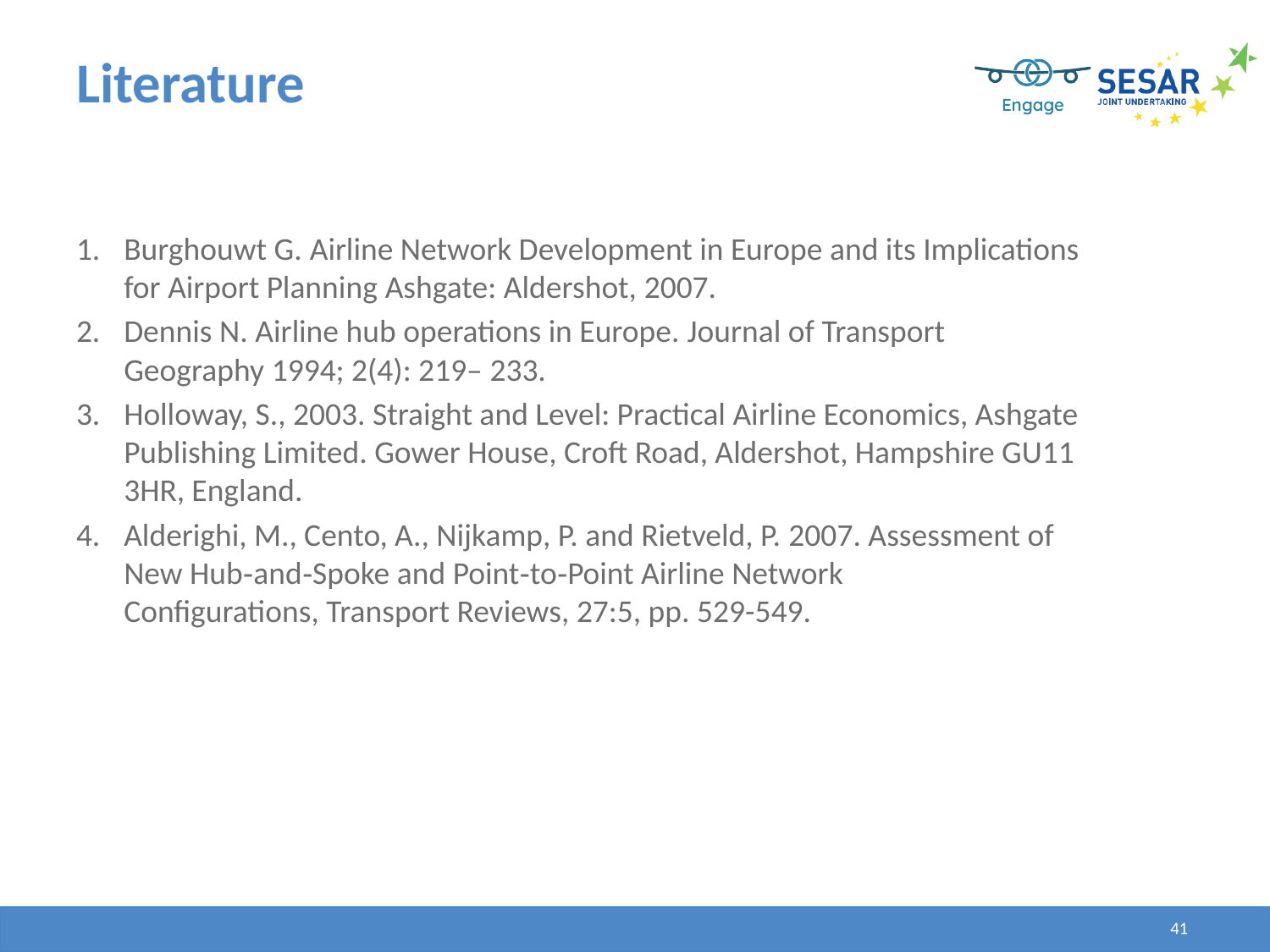

# Literature
Burghouwt G. Airline Network Development in Europe and its Implications for Airport Planning Ashgate: Aldershot, 2007.
Dennis N. Airline hub operations in Europe. Journal of Transport Geography 1994; 2(4): 219– 233.
Holloway, S., 2003. Straight and Level: Practical Airline Economics, Ashgate Publishing Limited. Gower House, Croft Road, Aldershot, Hampshire GU11 3HR, England.
Alderighi, M., Cento, A., Nijkamp, P. and Rietveld, P. 2007. Assessment of New Hub‐and‐Spoke and Point‐to‐Point Airline Network Configurations, Transport Reviews, 27:5, pp. 529-549.

41